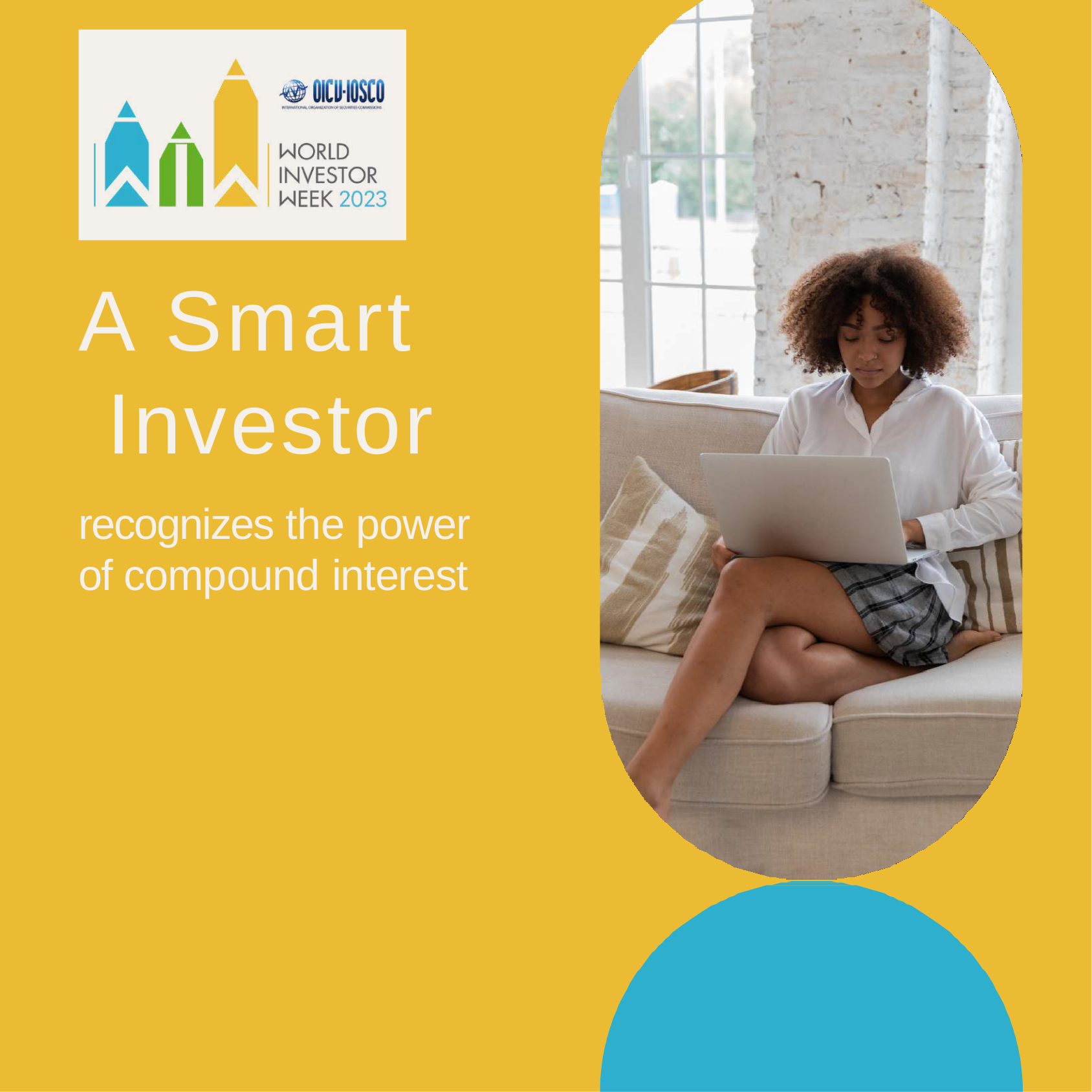

A Smart  Investor
recognizes the power  of compound interest